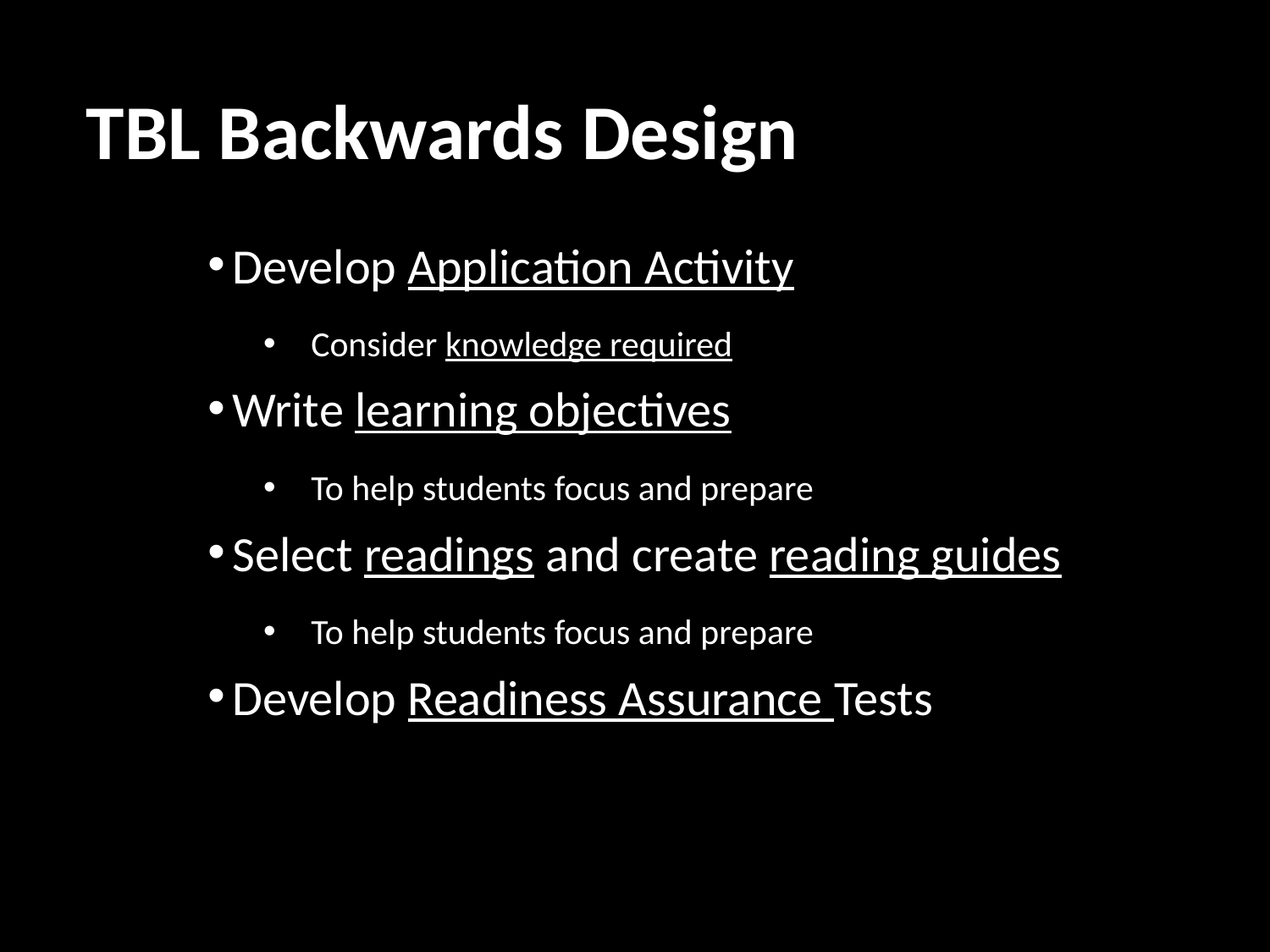

# TBL Backwards Design
Develop Application Activity
Consider knowledge required
Write learning objectives
To help students focus and prepare
Select readings and create reading guides
To help students focus and prepare
Develop Readiness Assurance Tests